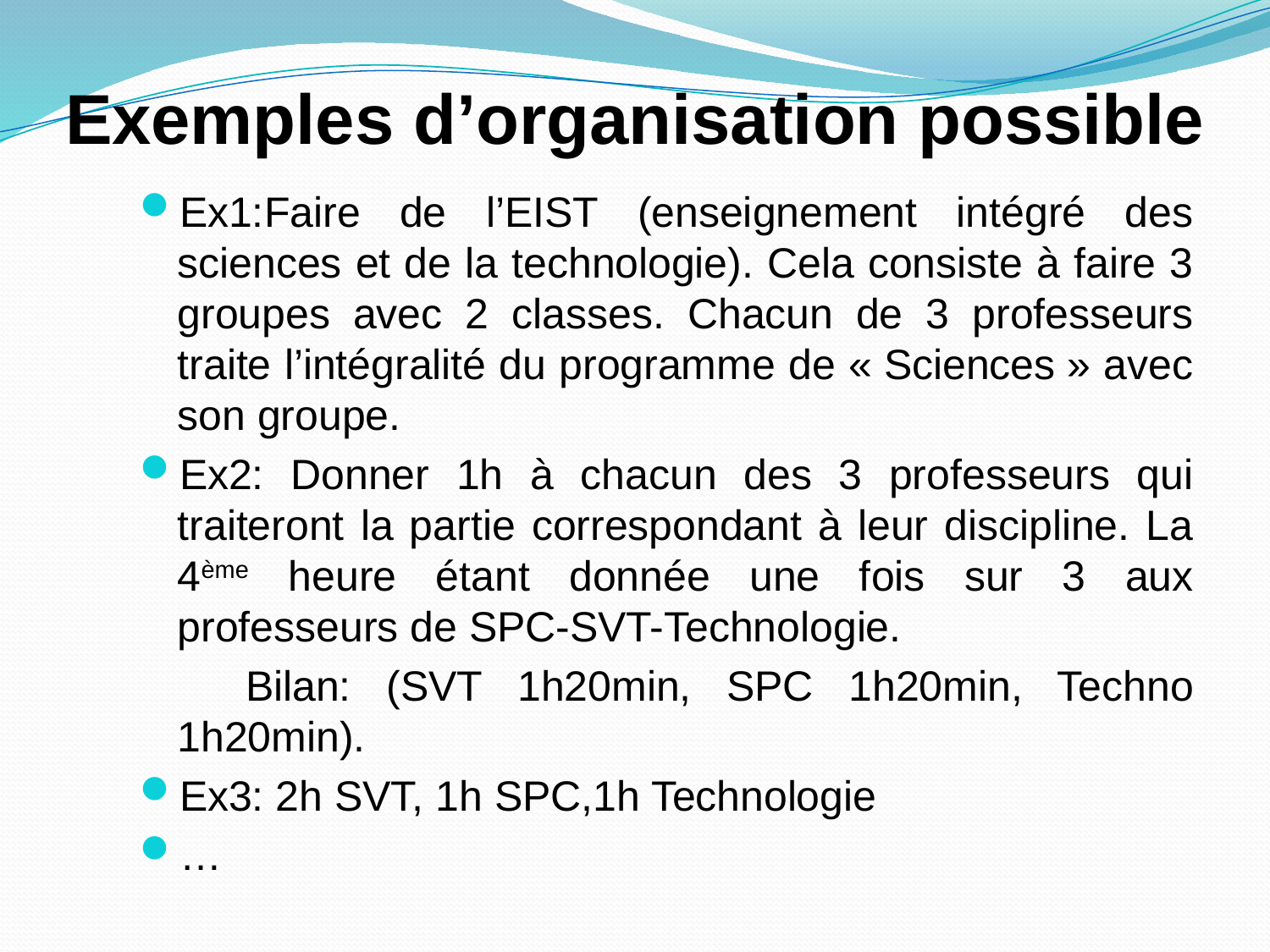

# Exemples d’organisation possible
Ex1:Faire de l’EIST (enseignement intégré des sciences et de la technologie). Cela consiste à faire 3 groupes avec 2 classes. Chacun de 3 professeurs traite l’intégralité du programme de « Sciences » avec son groupe.
Ex2: Donner 1h à chacun des 3 professeurs qui traiteront la partie correspondant à leur discipline. La 4ème heure étant donnée une fois sur 3 aux professeurs de SPC-SVT-Technologie.
   Bilan: (SVT 1h20min, SPC 1h20min, Techno 1h20min).
Ex3: 2h SVT, 1h SPC,1h Technologie
…